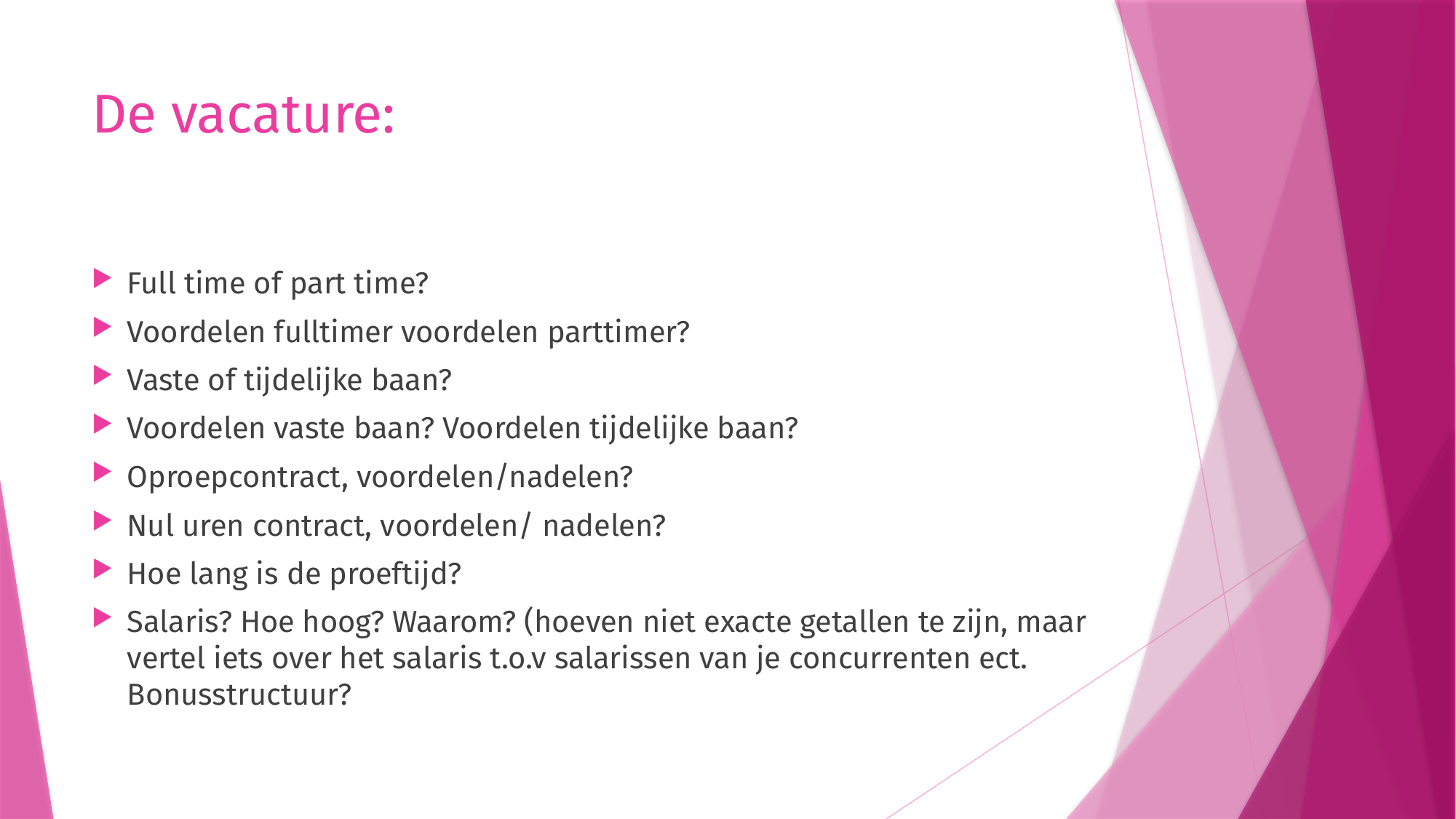

# De vacature:
Full time of part time?
Voordelen fulltimer voordelen parttimer?
Vaste of tijdelijke baan?
Voordelen vaste baan? Voordelen tijdelijke baan?
Oproepcontract, voordelen/nadelen?
Nul uren contract, voordelen/ nadelen?
Hoe lang is de proeftijd?
Salaris? Hoe hoog? Waarom? (hoeven niet exacte getallen te zijn, maar vertel iets over het salaris t.o.v salarissen van je concurrenten ect. Bonusstructuur?